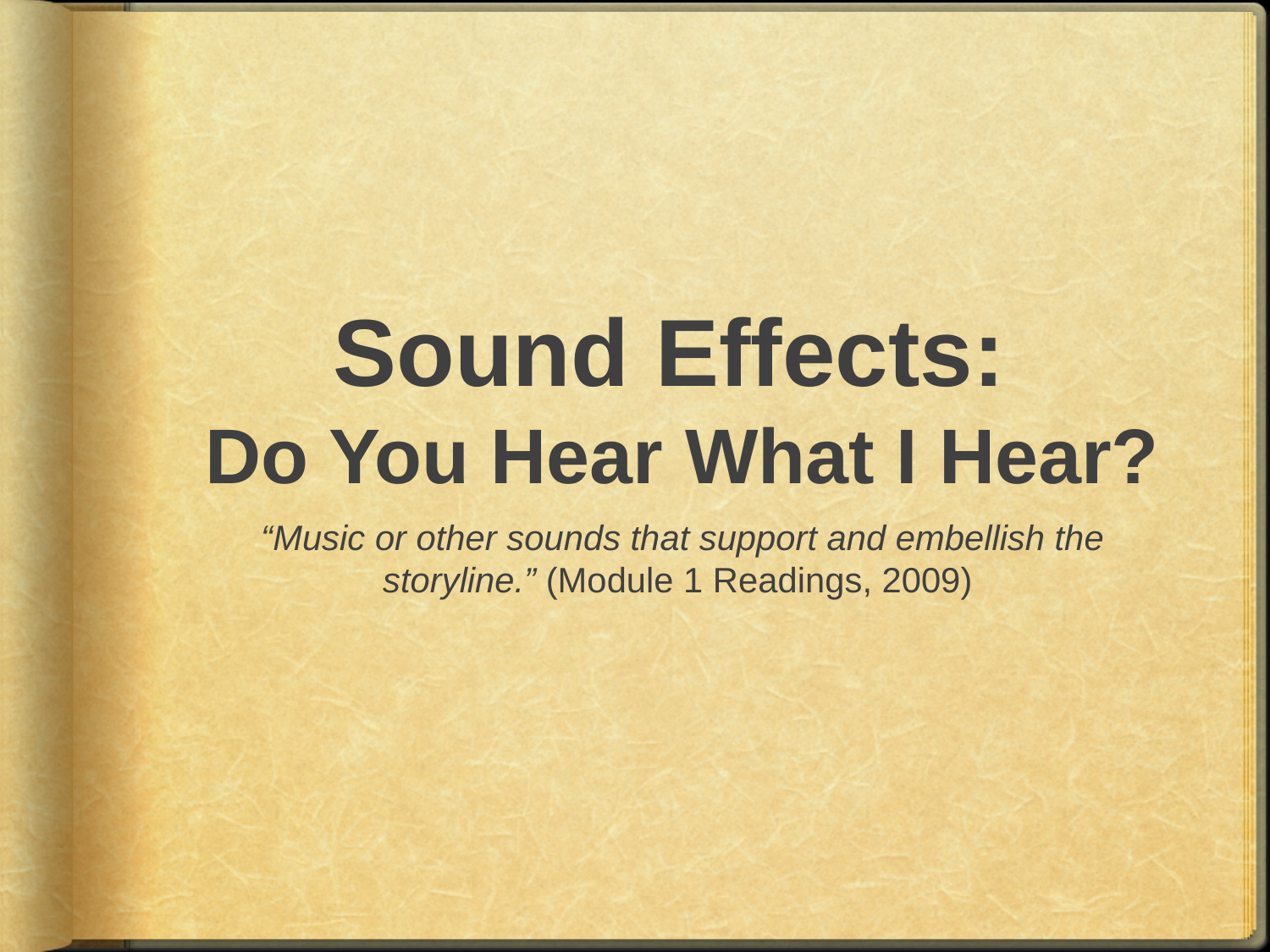

# Sound Effects: Do You Hear What I Hear?
“Music or other sounds that support and embellish the storyline.” (Module 1 Readings, 2009)